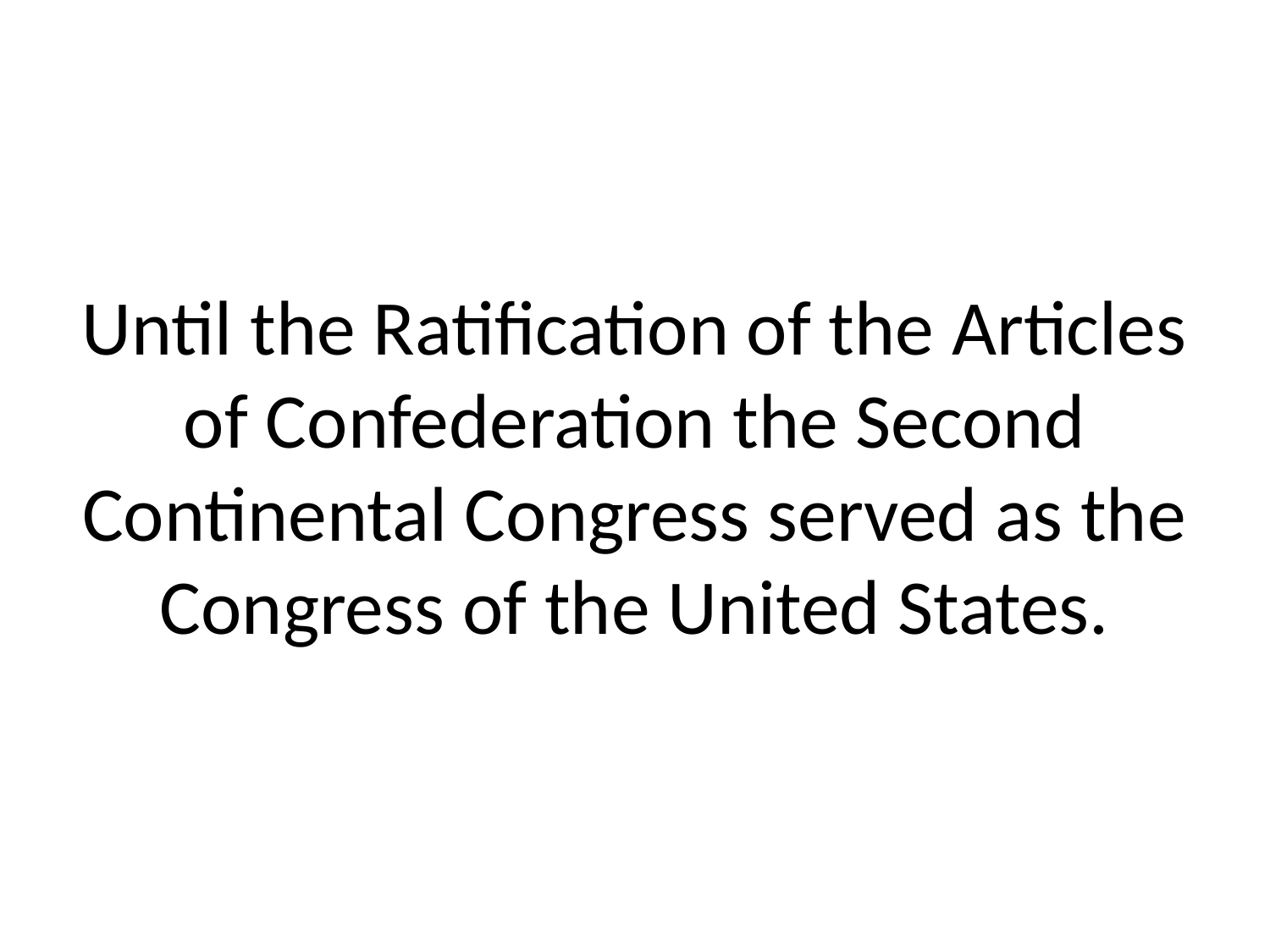

# Until the Ratification of the Articles of Confederation the Second Continental Congress served as the Congress of the United States.